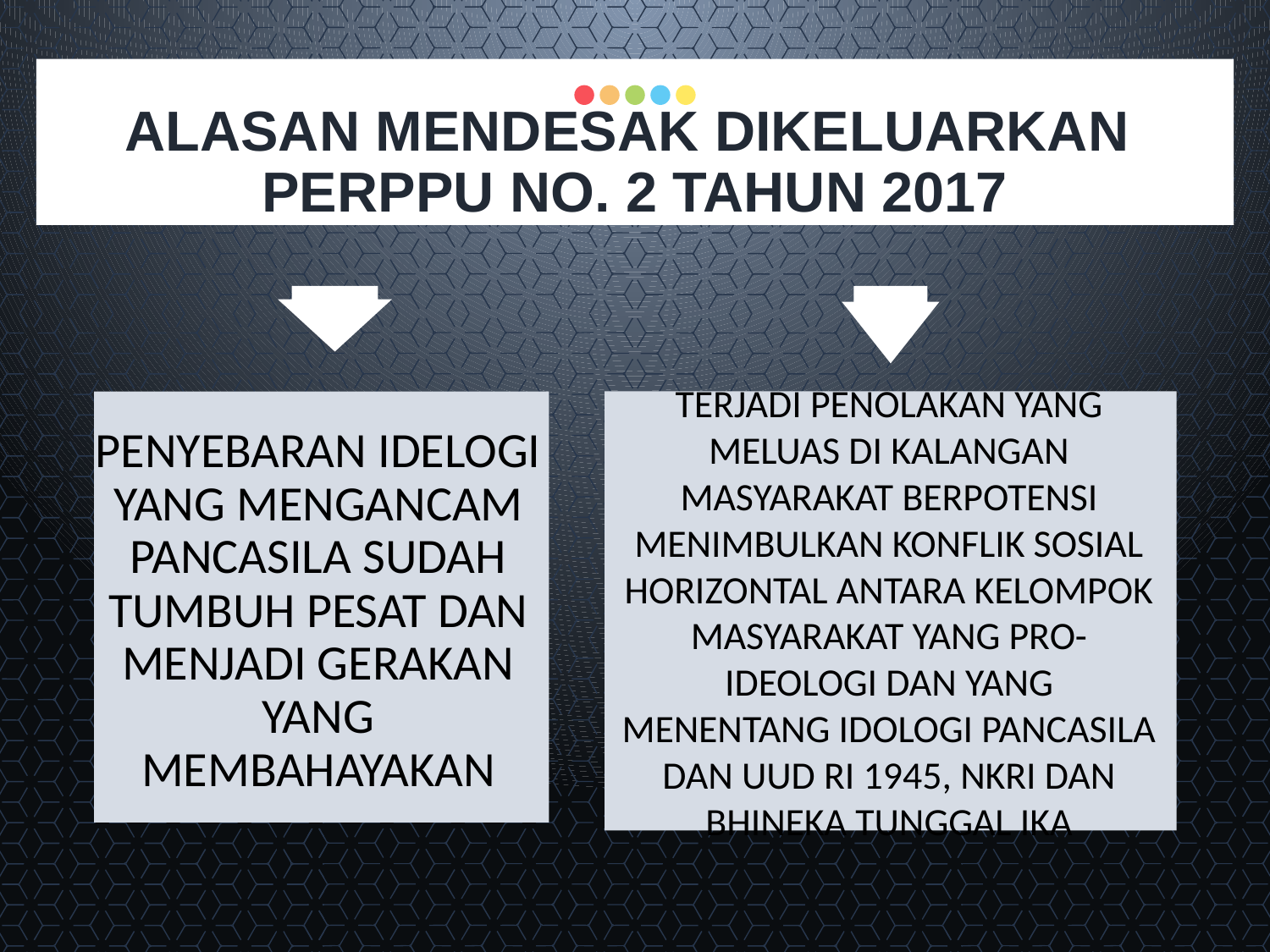

ALASAN MENDESAK DIKELUARKAN
PERPPU NO. 2 TAHUN 2017

TERJADI PENOLAKAN YANG MELUAS DI KALANGAN MASYARAKAT BERPOTENSI MENIMBULKAN KONFLIK SOSIAL HORIZONTAL ANTARA KELOMPOK MASYARAKAT YANG PRO- IDEOLOGI DAN YANG MENENTANG IDOLOGI PANCASILA DAN UUD RI 1945, NKRI DAN BHINEKA TUNGGAL IKA
PENYEBARAN IDELOGI YANG MENGANCAM PANCASILA SUDAH TUMBUH PESAT DAN MENJADI GERAKAN YANG MEMBAHAYAKAN